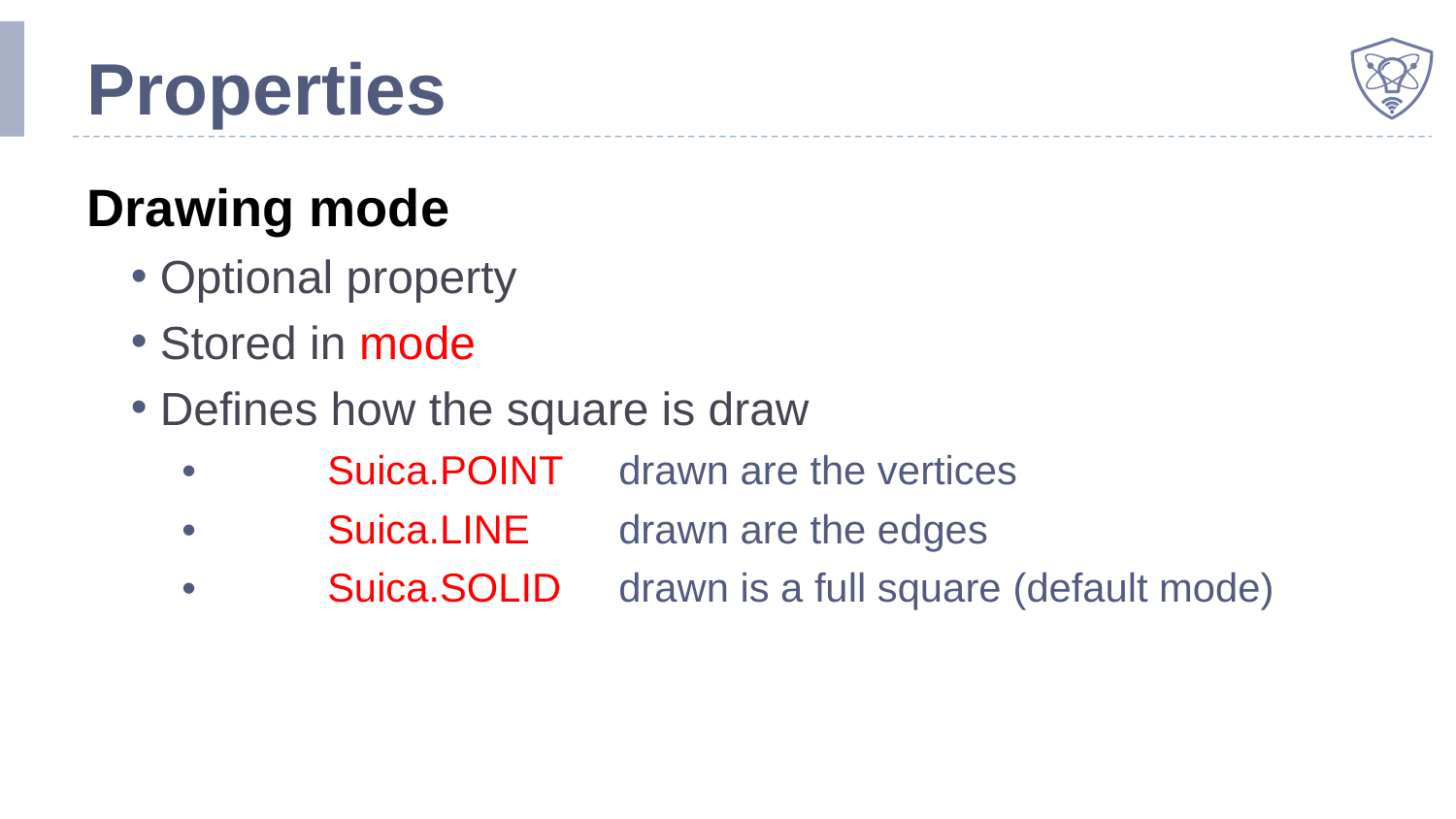

# Properties
Drawing mode
Optional property
Stored in mode
Defines how the square is draw
•	Suica.POINT	drawn are the vertices
•	Suica.LINE	drawn are the edges
•	Suica.SOLID	drawn is a full square (default mode)